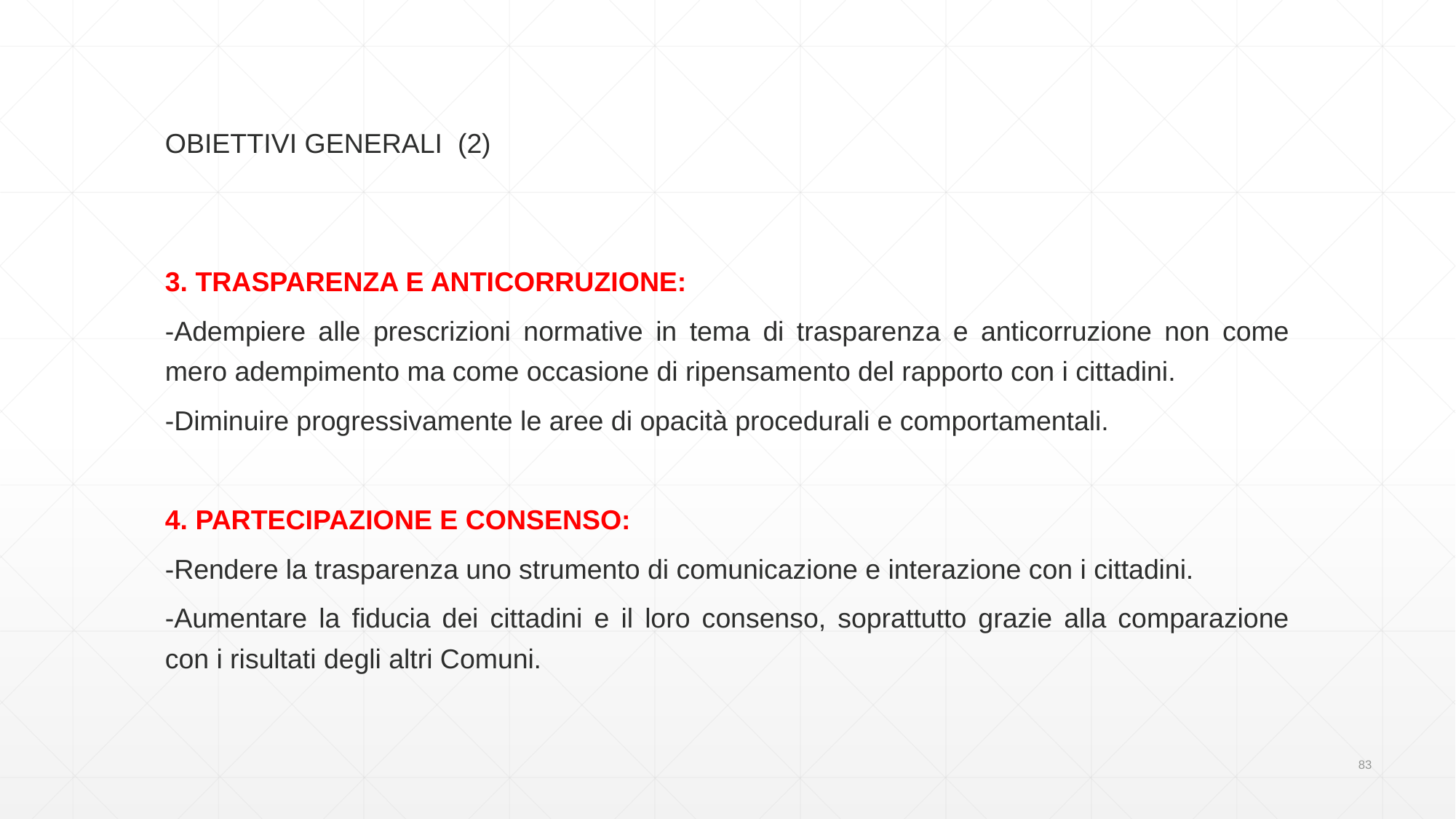

OBIETTIVI GENERALI  (2)

3. trasparenza e anticorruzione:
-Adempiere alle prescrizioni normative in tema di trasparenza e anticorruzione non come mero adempimento ma come occasione di ripensamento del rapporto con i cittadini.
-Diminuire progressivamente le aree di opacità procedurali e comportamentali.

4. partecipazione e consenso:
-Rendere la trasparenza uno strumento di comunicazione e interazione con i cittadini.
-Aumentare la fiducia dei cittadini e il loro consenso, soprattutto grazie alla comparazione con i risultati degli altri Comuni.

83